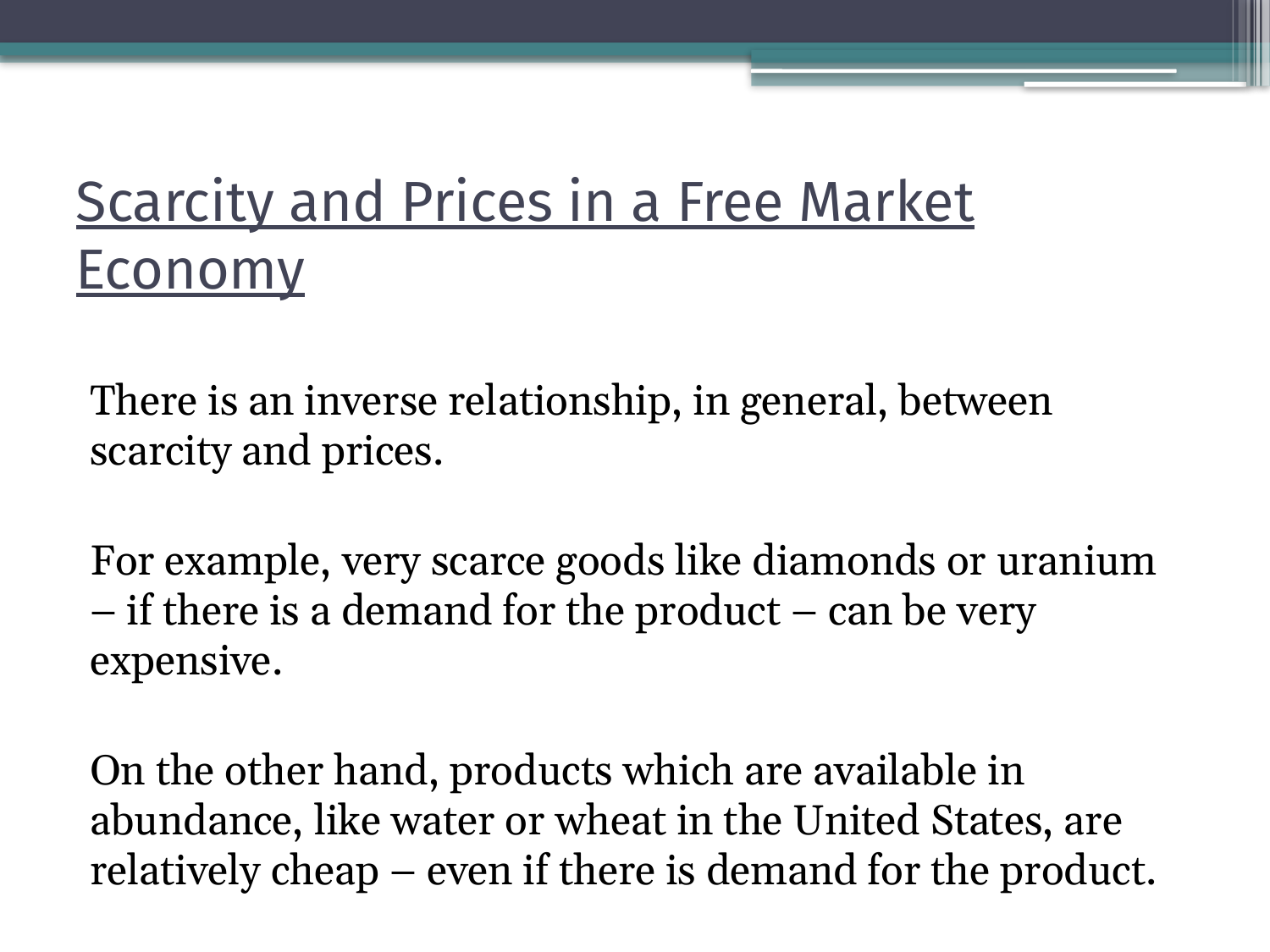

# Scarcity and Prices in a Free Market Economy

There is an inverse relationship, in general, between scarcity and prices.

For example, very scarce goods like diamonds or uranium – if there is a demand for the product – can be very expensive.

On the other hand, products which are available in abundance, like water or wheat in the United States, are relatively cheap – even if there is demand for the product.